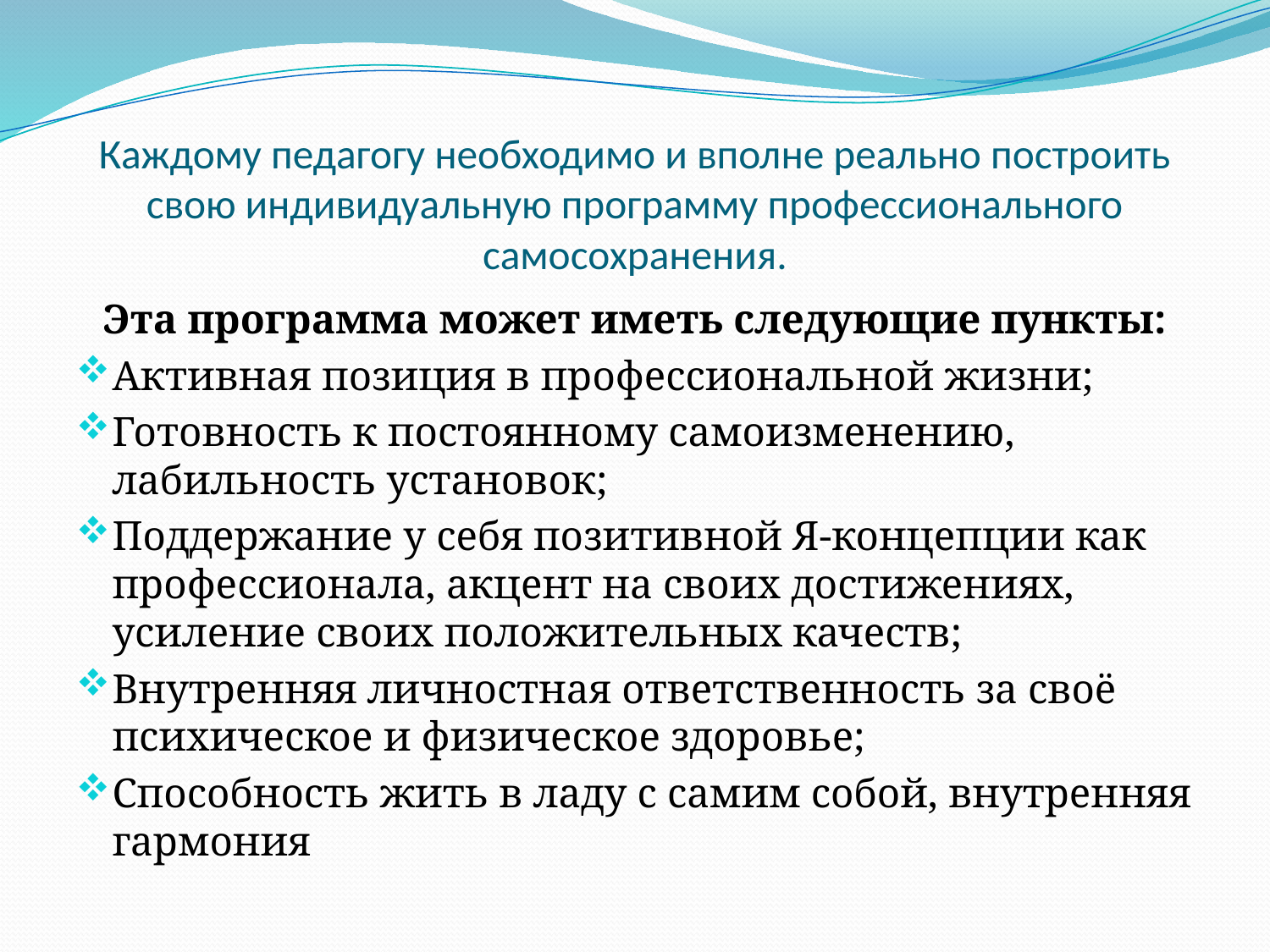

# Каждому педагогу необходимо и вполне реально построить свою индивидуальную программу профессионального самосохранения.
Эта программа может иметь следующие пункты:
Активная позиция в профессиональной жизни;
Готовность к постоянному самоизменению, лабильность установок;
Поддержание у себя позитивной Я-концепции как профессионала, акцент на своих достижениях, усиление своих положительных качеств;
Внутренняя личностная ответственность за своё психическое и физическое здоровье;
Способность жить в ладу с самим собой, внутренняя гармония